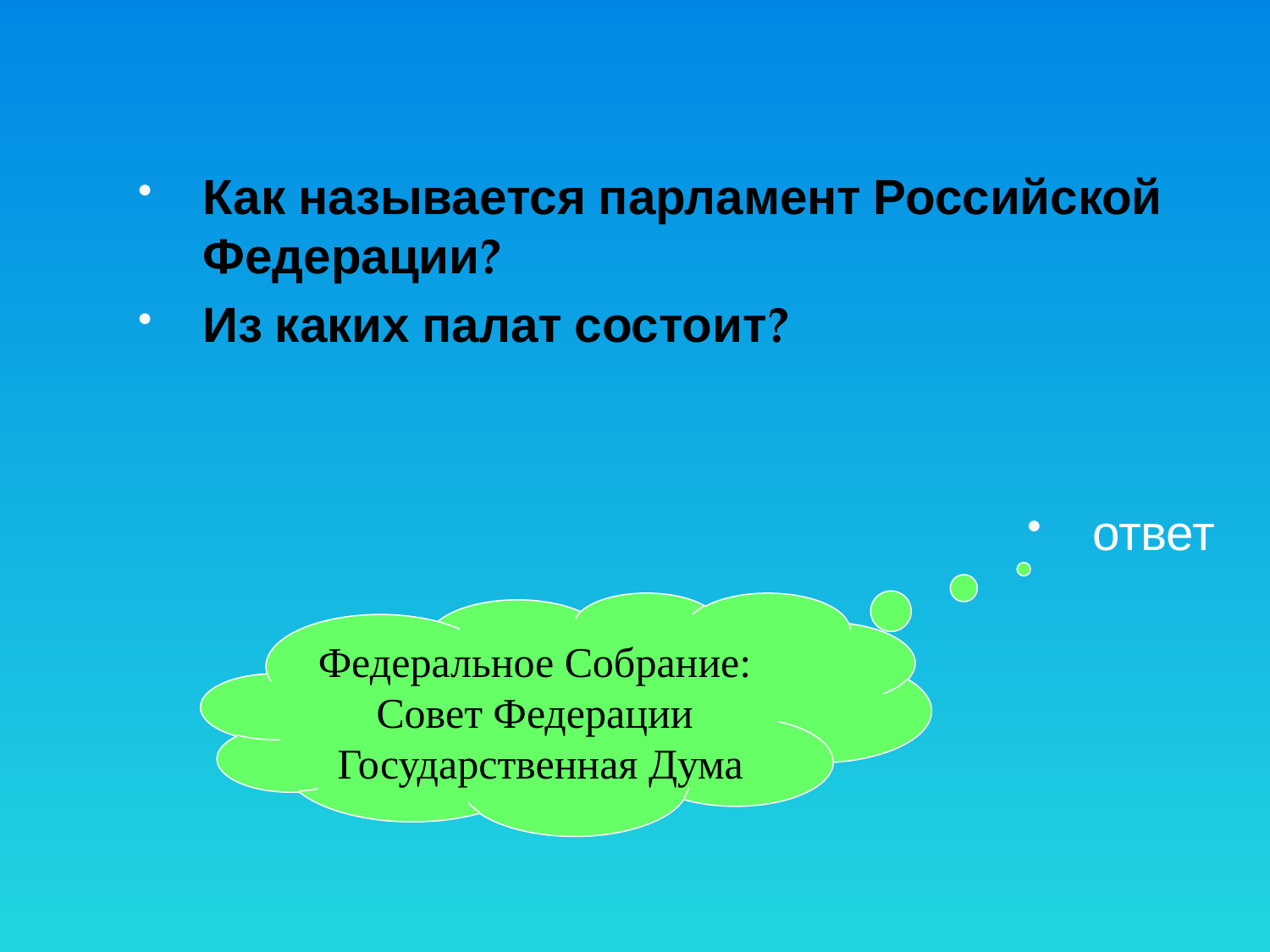

Как называется парламент Российской Федерации?
Из каких палат состоит?

ответ
Федеральное Собрание:
Совет Федерации
Государственная Дума